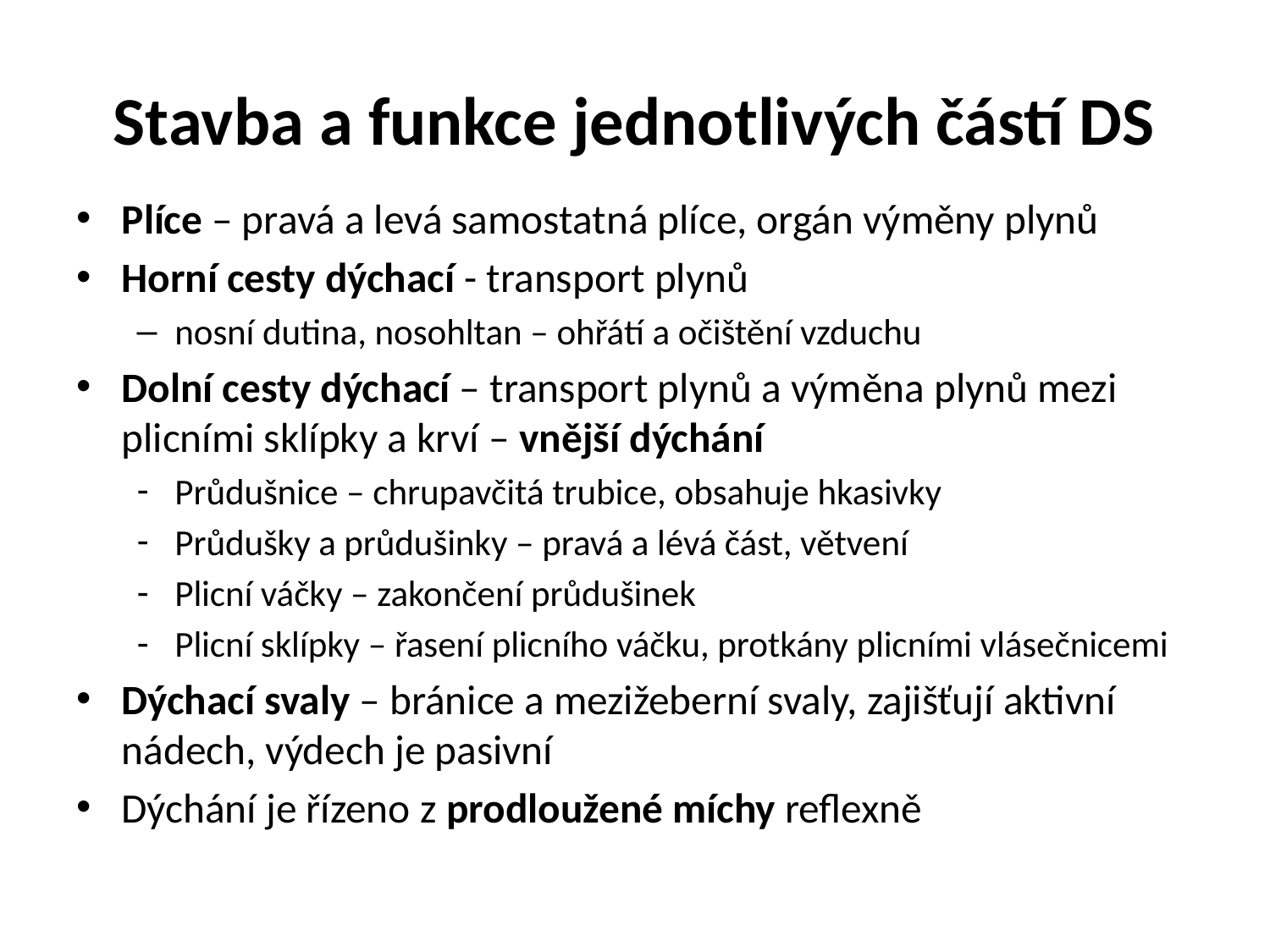

# Stavba a funkce jednotlivých částí DS
Plíce – pravá a levá samostatná plíce, orgán výměny plynů
Horní cesty dýchací - transport plynů
nosní dutina, nosohltan – ohřátí a očištění vzduchu
Dolní cesty dýchací – transport plynů a výměna plynů mezi plicními sklípky a krví – vnější dýchání
Průdušnice – chrupavčitá trubice, obsahuje hkasivky
Průdušky a průdušinky – pravá a lévá část, větvení
Plicní váčky – zakončení průdušinek
Plicní sklípky – řasení plicního váčku, protkány plicními vlásečnicemi
Dýchací svaly – bránice a mezižeberní svaly, zajišťují aktivní nádech, výdech je pasivní
Dýchání je řízeno z prodloužené míchy reflexně